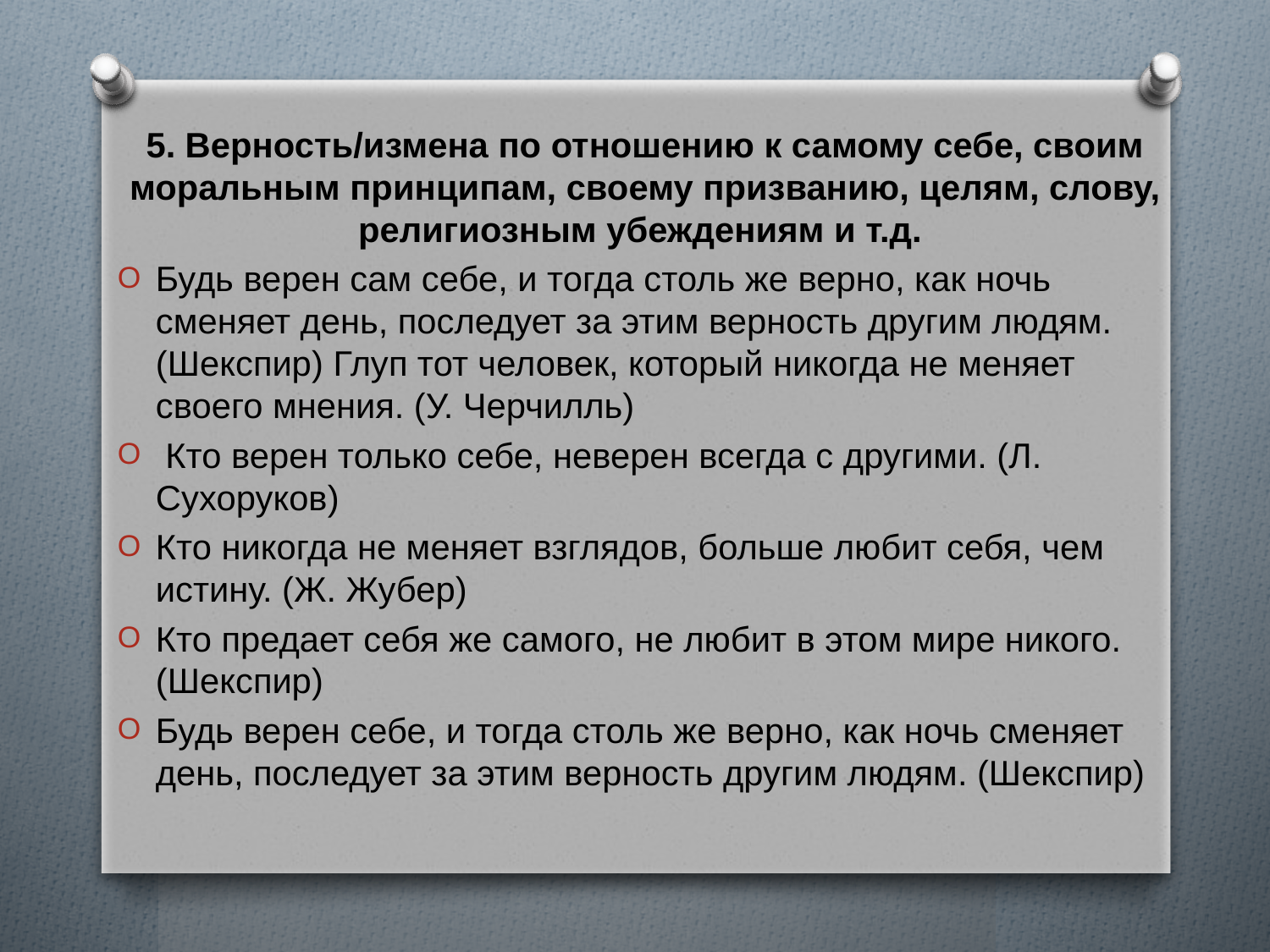

5. Верность/измена по отношению к самому себе, своим моральным принципам, своему призванию, целям, слову, религиозным убеждениям и т.д.
Будь верен сам себе, и тогда столь же верно, как ночь сменяет день, последует за этим верность другим людям. (Шекспир) Глуп тот человек, который никогда не меняет своего мнения. (У. Черчилль)
 Кто верен только себе, неверен всегда с другими. (Л. Сухоруков)
Кто никогда не меняет взглядов, больше любит себя, чем истину. (Ж. Жубер)
Кто предает себя же самого, не любит в этом мире никого. (Шекспир)
Будь верен себе, и тогда столь же верно, как ночь сменяет день, последует за этим верность другим людям. (Шекспир)